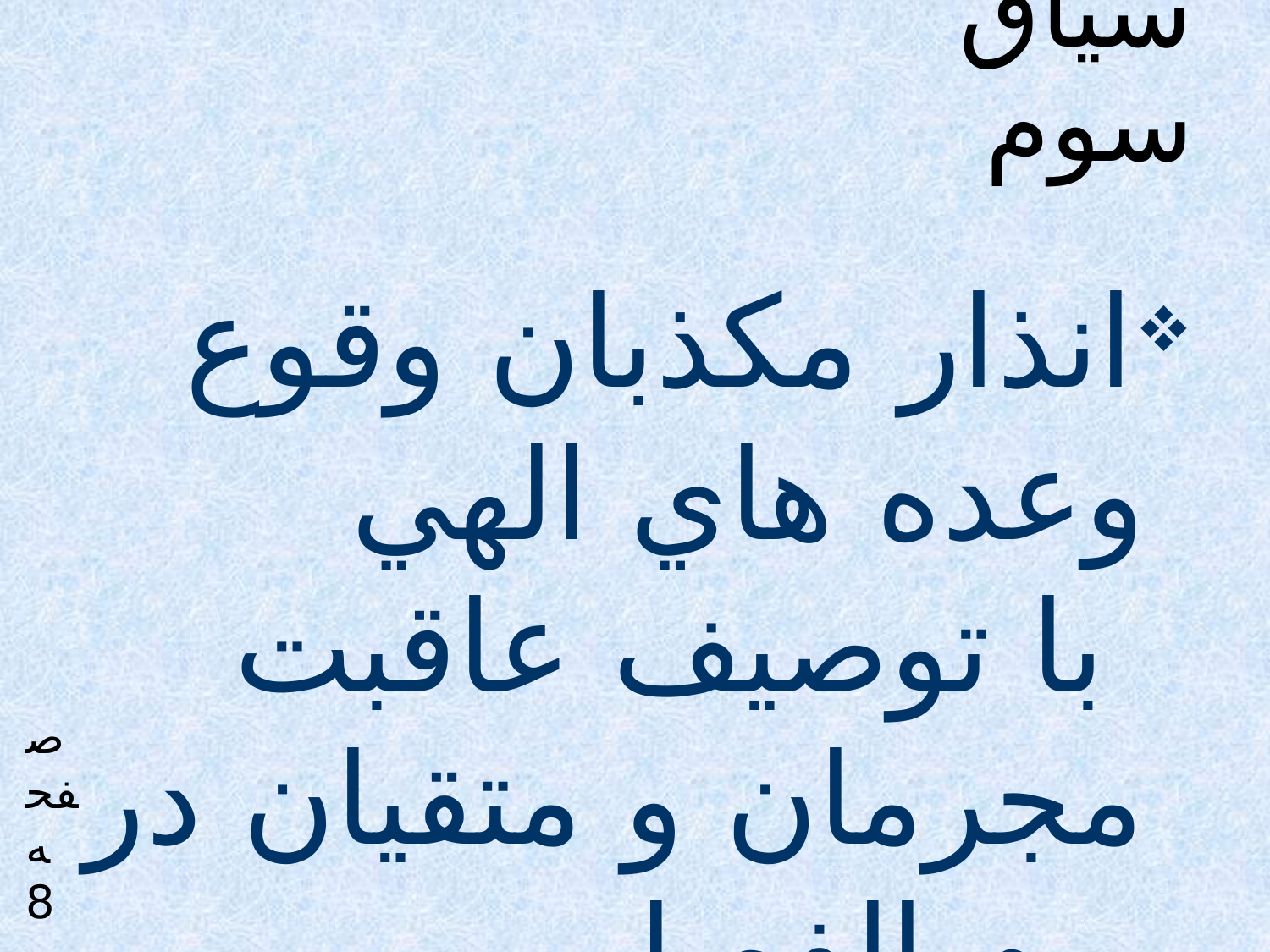

# جهت هدایتی سیاق سوم
انذار مکذبان وقوع وعده هاي الهي
 با توصیف عاقبت مجرمان و متقیان در یوم الفصل
در روز وقوع وعده ها  وای به حال مکذبان که با ورود در عذاب حقانیت وعده های الهی را از عمق جان حس خواهند کرد و حسرت عاقبت متقين را خواهند كشيد.
صفحه 8